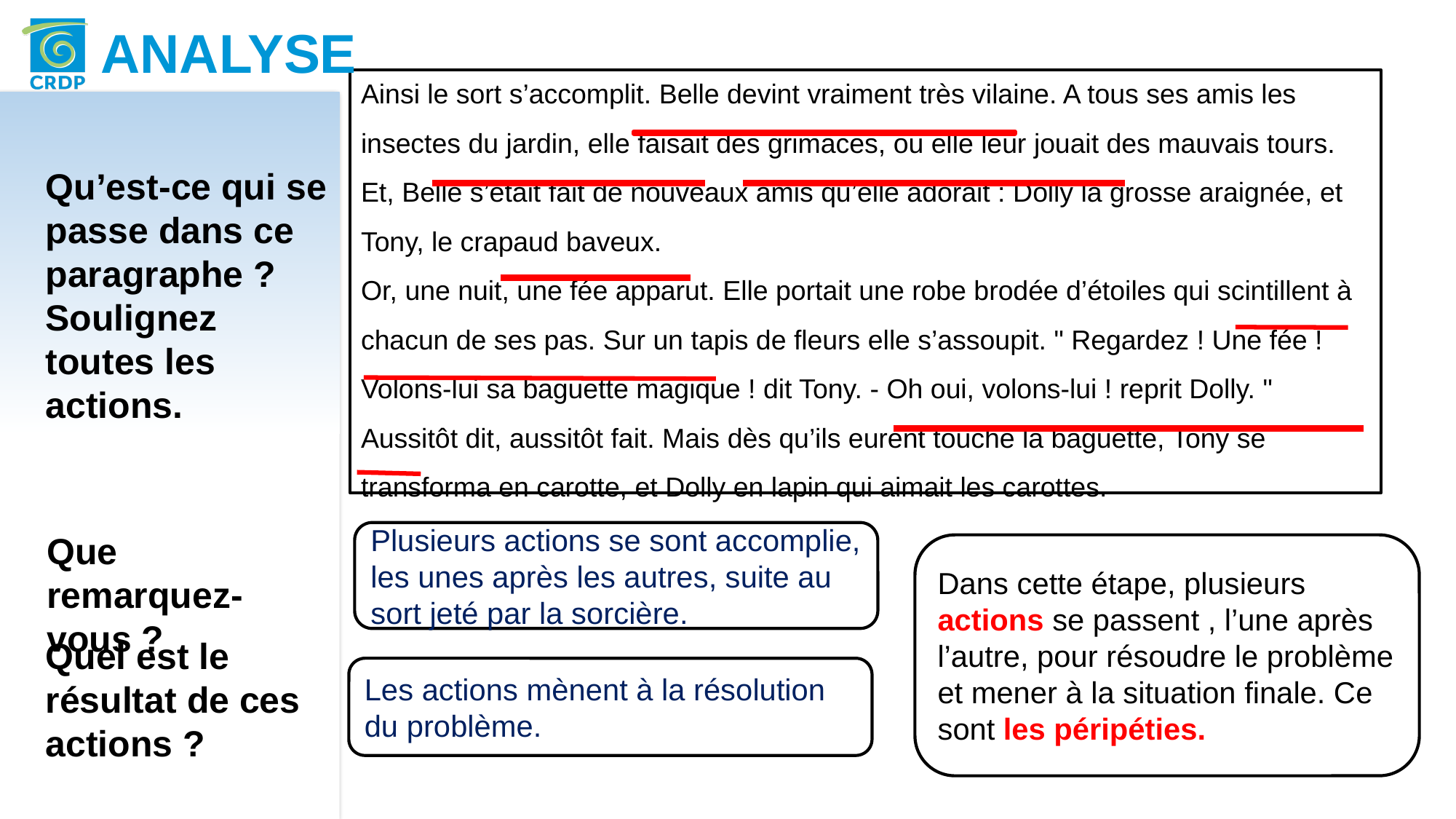

ANALYSE
Ainsi le sort s’accomplit. Belle devint vraiment très vilaine. A tous ses amis les insectes du jardin, elle faisait des grimaces, ou elle leur jouait des mauvais tours. Et, Belle s’était fait de nouveaux amis qu’elle adorait : Dolly la grosse araignée, et Tony, le crapaud baveux.
Or, une nuit, une fée apparut. Elle portait une robe brodée d’étoiles qui scintillent à chacun de ses pas. Sur un tapis de fleurs elle s’assoupit. " Regardez ! Une fée ! Volons-lui sa baguette magique ! dit Tony. - Oh oui, volons-lui ! reprit Dolly. " Aussitôt dit, aussitôt fait. Mais dès qu’ils eurent touché la baguette, Tony se transforma en carotte, et Dolly en lapin qui aimait les carottes.

Qu’est-ce qui se passe dans ce paragraphe ?
Soulignez
toutes les actions.
Que remarquez-vous ?
Plusieurs actions se sont accomplie, les unes après les autres, suite au sort jeté par la sorcière.
Dans cette étape, plusieurs actions se passent , l’une après l’autre, pour résoudre le problème et mener à la situation finale. Ce sont les péripéties.
Quel est le résultat de ces actions ?
Les actions mènent à la résolution du problème.